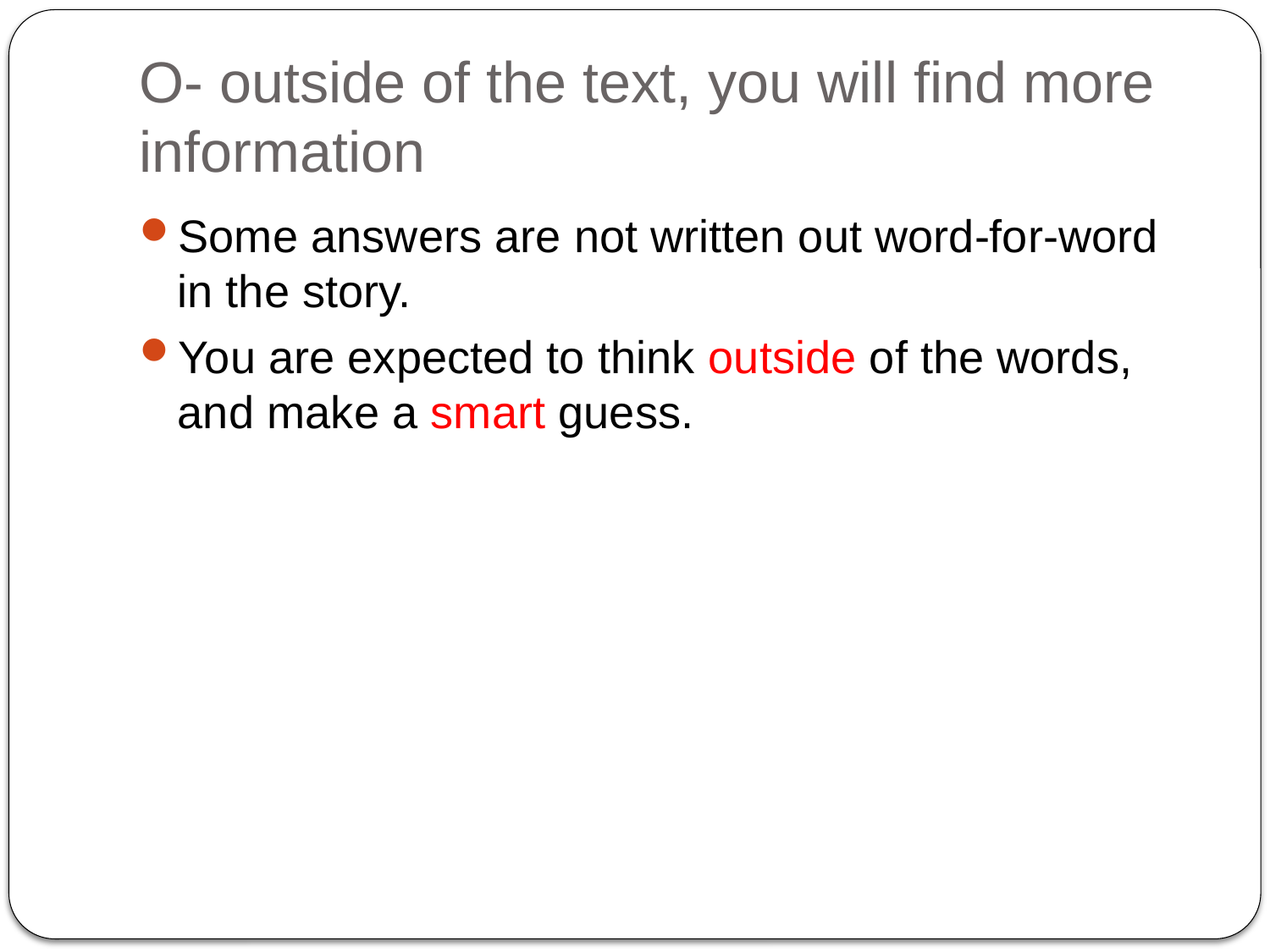

# O- outside of the text, you will find more information
Some answers are not written out word-for-word in the story.
You are expected to think outside of the words, and make a smart guess.